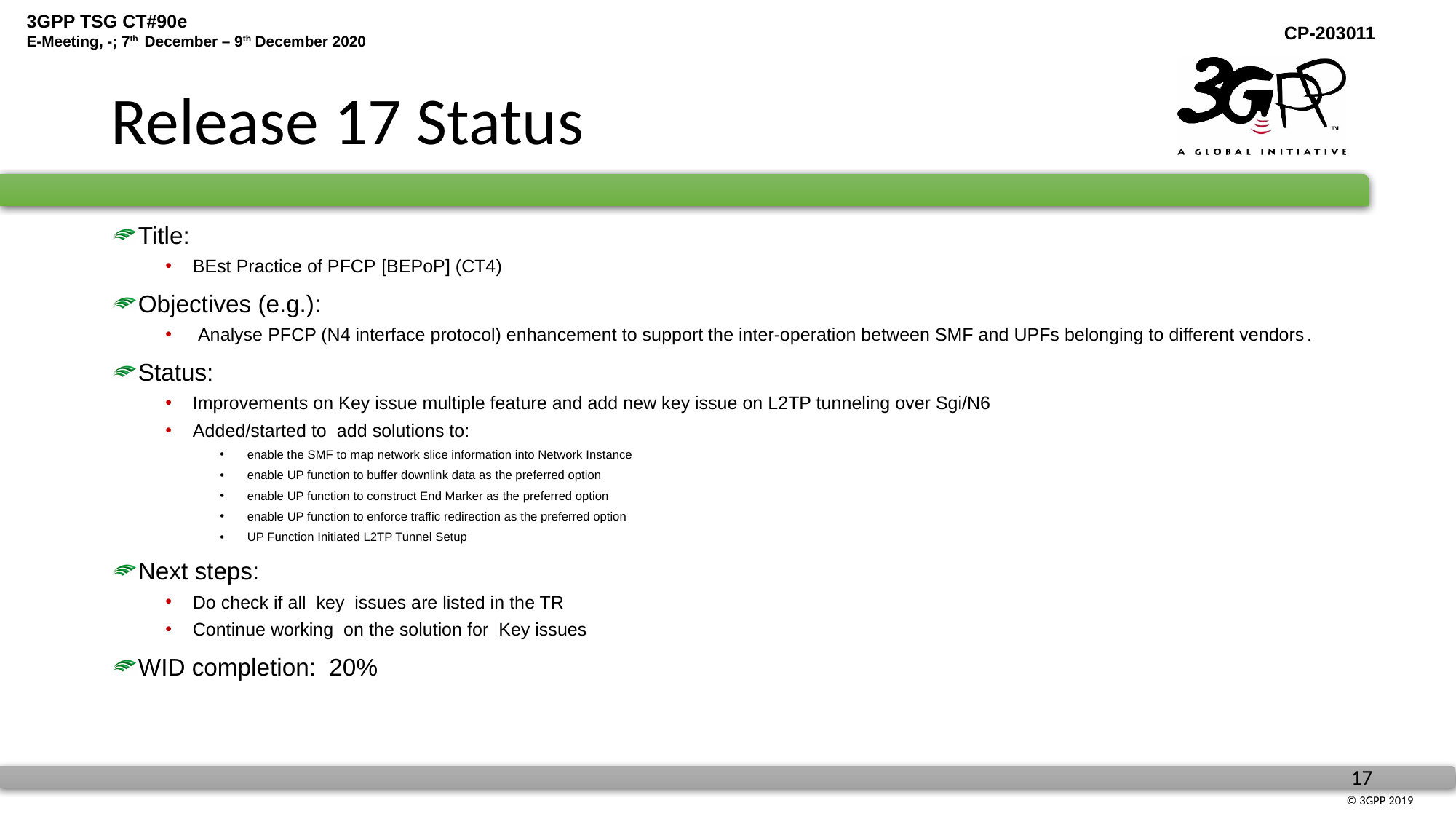

# Release 17 Status
Title:
BEst Practice of PFCP [BEPoP] (CT4)
Objectives (e.g.):
 Analyse PFCP (N4 interface protocol) enhancement to support the inter-operation between SMF and UPFs belonging to different vendors.
Status:
Improvements on Key issue multiple feature and add new key issue on L2TP tunneling over Sgi/N6
Added/started to  add solutions to:
enable the SMF to map network slice information into Network Instance
enable UP function to buffer downlink data as the preferred option
enable UP function to construct End Marker as the preferred option
enable UP function to enforce traffic redirection as the preferred option
UP Function Initiated L2TP Tunnel Setup
Next steps:
Do check if all  key  issues are listed in the TR
Continue working  on the solution for  Key issues
WID completion:  20%